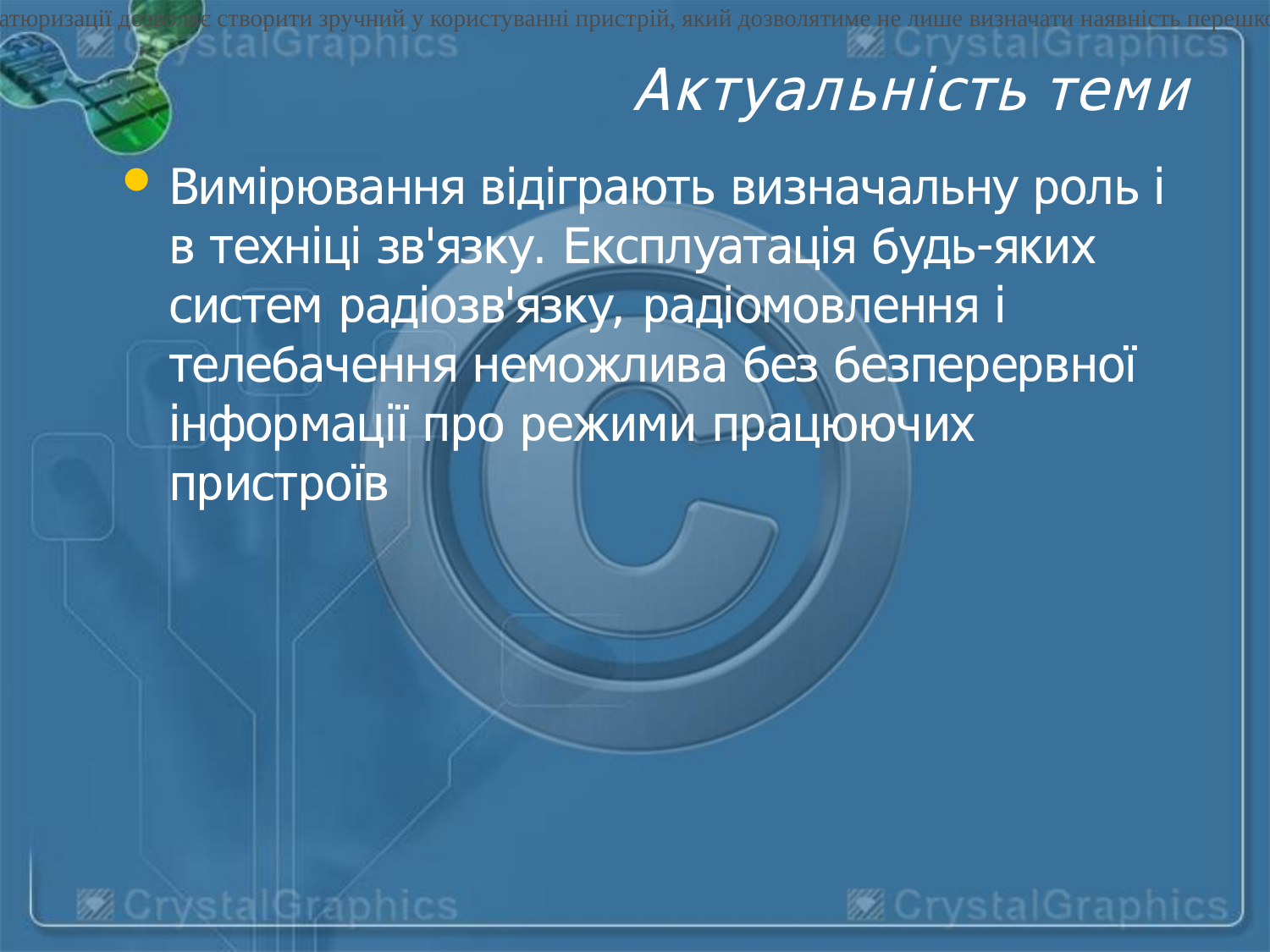

Сучасний рівень розвитку мікроелектроніки, схемотехніки, та мініатюризації дозволяє створити зручний у користуванні пристрій, який дозволятиме не лише визначати наявність перешкоди а й відстань та напрямок до неї враховуючи кут повороту голови і її нахил.
# Актуальність теми
Вимірювання відіграють визначальну роль і в техніці зв'язку. Експлуатація будь-яких систем радіозв'язку, радіомовлення і телебачення неможлива без безперервної інформації про режими працюючих пристроїв